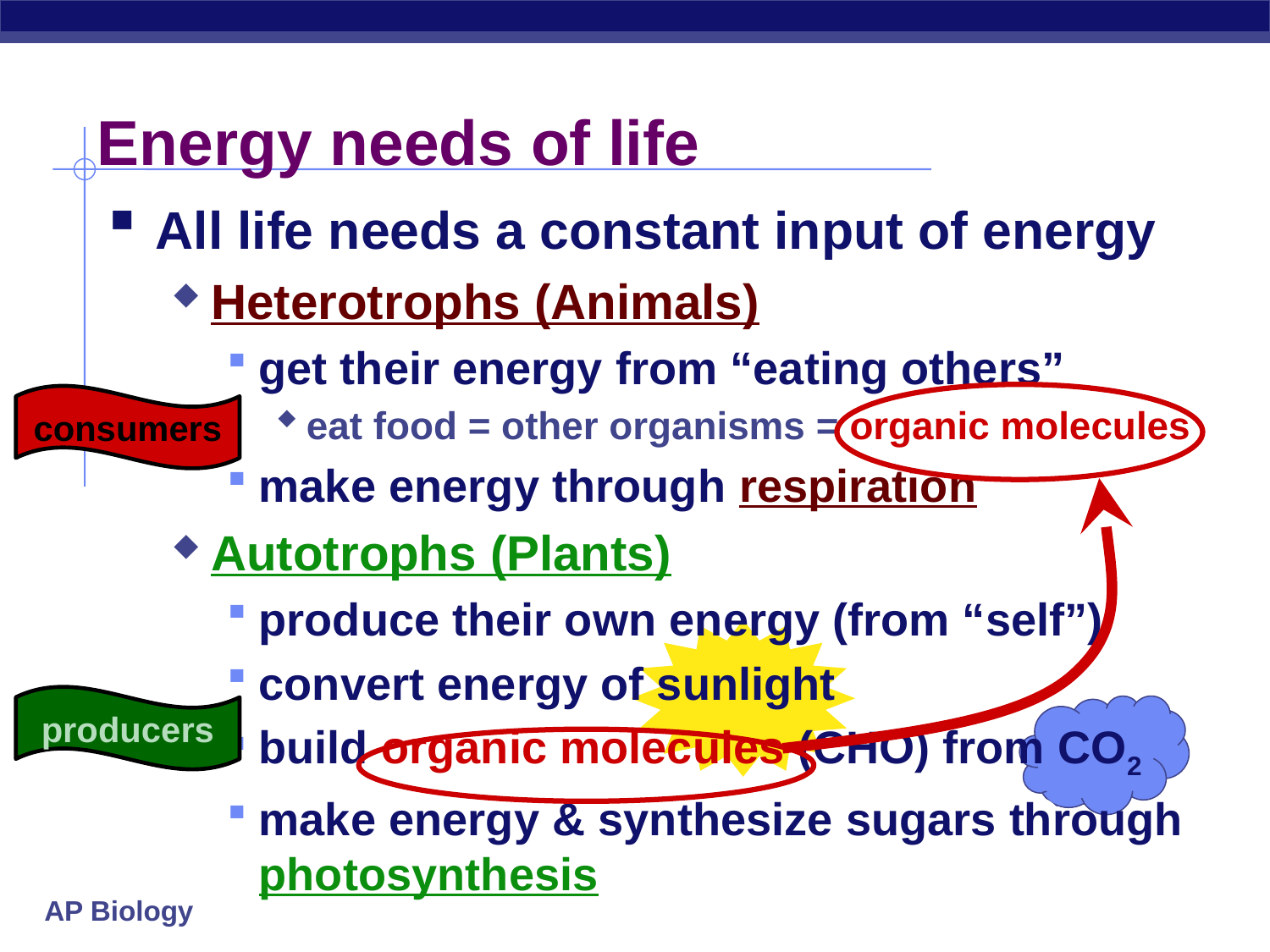

# Energy needs of life
All life needs a constant input of energy
Heterotrophs (Animals)
get their energy from “eating others”
eat food = other organisms = organic molecules
make energy through respiration
Autotrophs (Plants)
produce their own energy (from “self”)
convert energy of sunlight
build organic molecules (CHO) from CO2
make energy & synthesize sugars through photosynthesis

consumers

producers